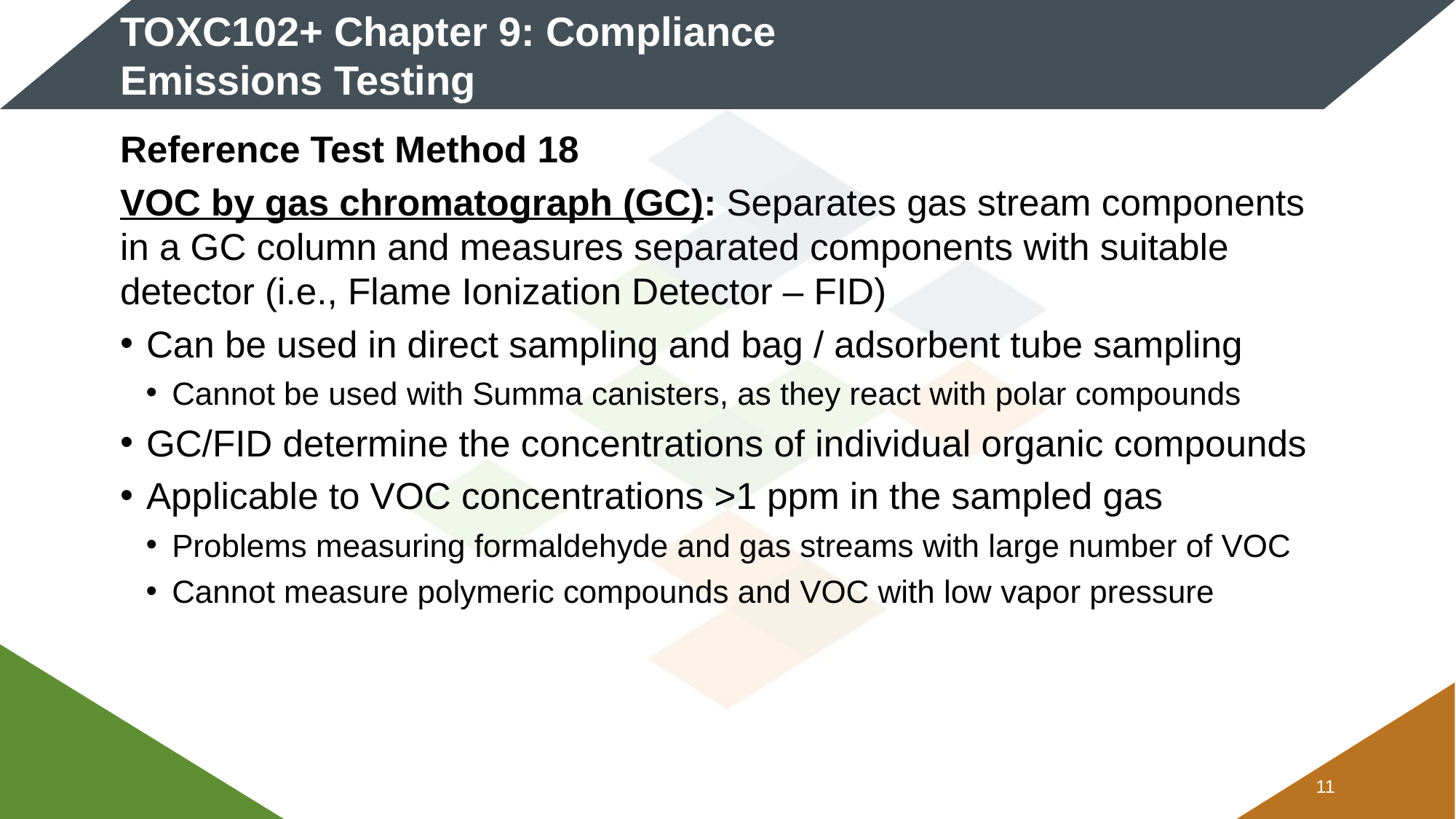

# TOXC102+ Chapter 9: Compliance Emissions Testing
Reference Test Method 18
VOC by gas chromatograph (GC): Separates gas stream components in a GC column and measures separated components with suitable detector (i.e., Flame Ionization Detector – FID)
Can be used in direct sampling and bag / adsorbent tube sampling
Cannot be used with Summa canisters, as they react with polar compounds
GC/FID determine the concentrations of individual organic compounds
Applicable to VOC concentrations >1 ppm in the sampled gas
Problems measuring formaldehyde and gas streams with large number of VOC
Cannot measure polymeric compounds and VOC with low vapor pressure
11